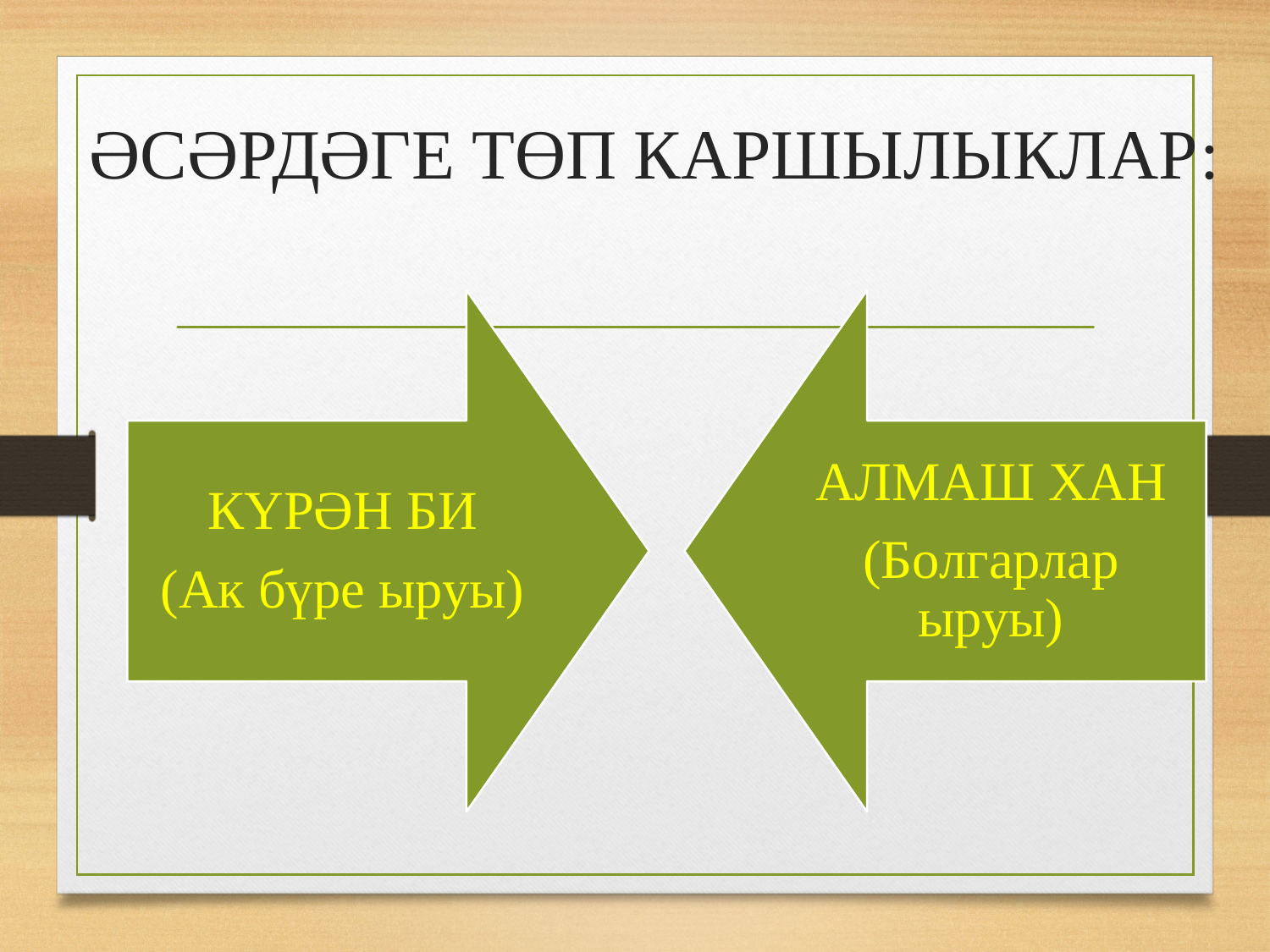

# ӘСӘРДӘГЕ ТӨП КАРШЫЛЫКЛАР:
КҮРӘН БИ
(Ак бүре ыруы)
АЛМАШ ХАН
(Болгарлар ыруы)